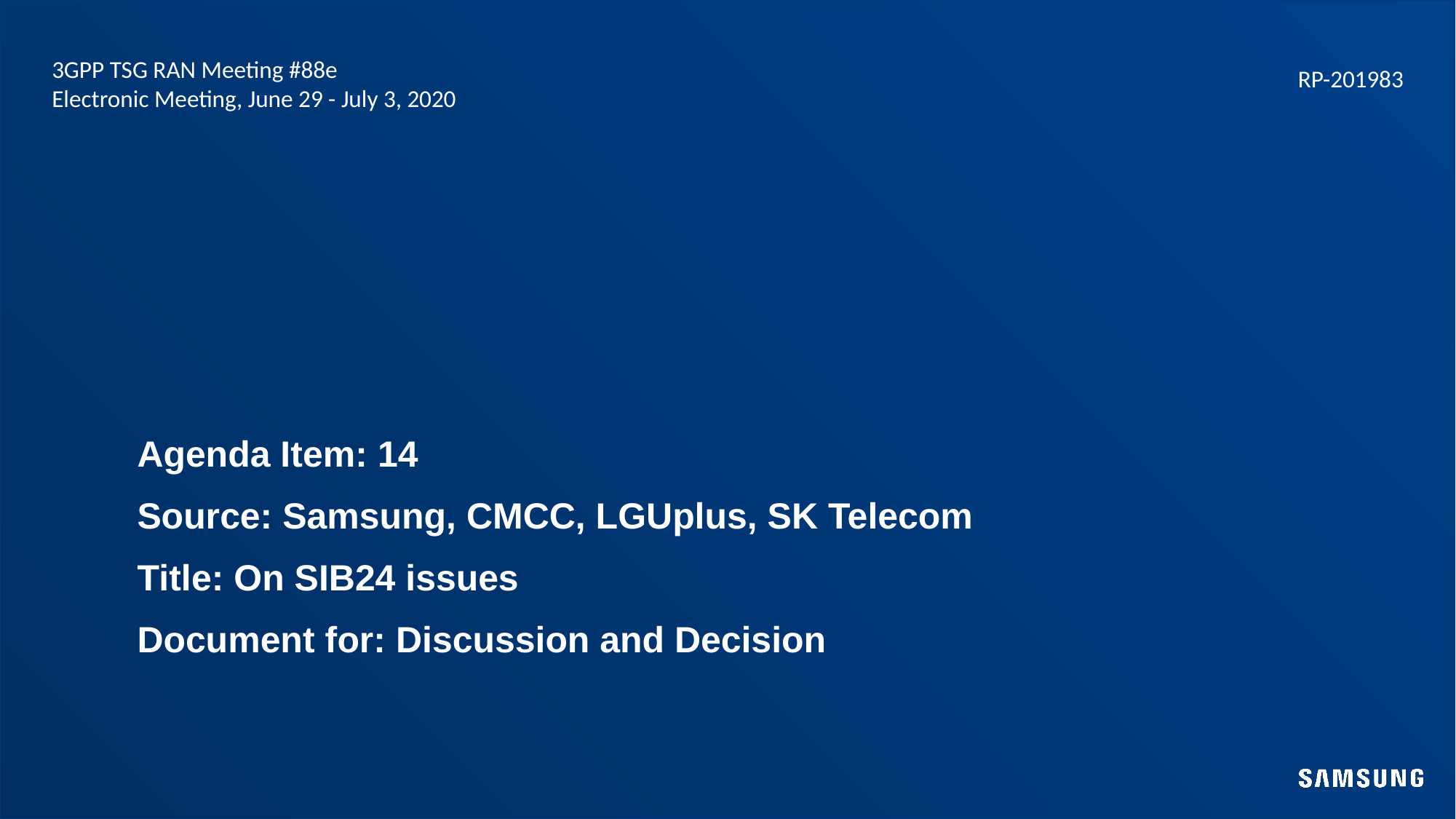

3GPP TSG RAN Meeting #88e
Electronic Meeting, June 29 - July 3, 2020
RP-201983
Agenda Item: 14
Source: Samsung, CMCC, LGUplus, SK Telecom
Title: On SIB24 issues
Document for: Discussion and Decision